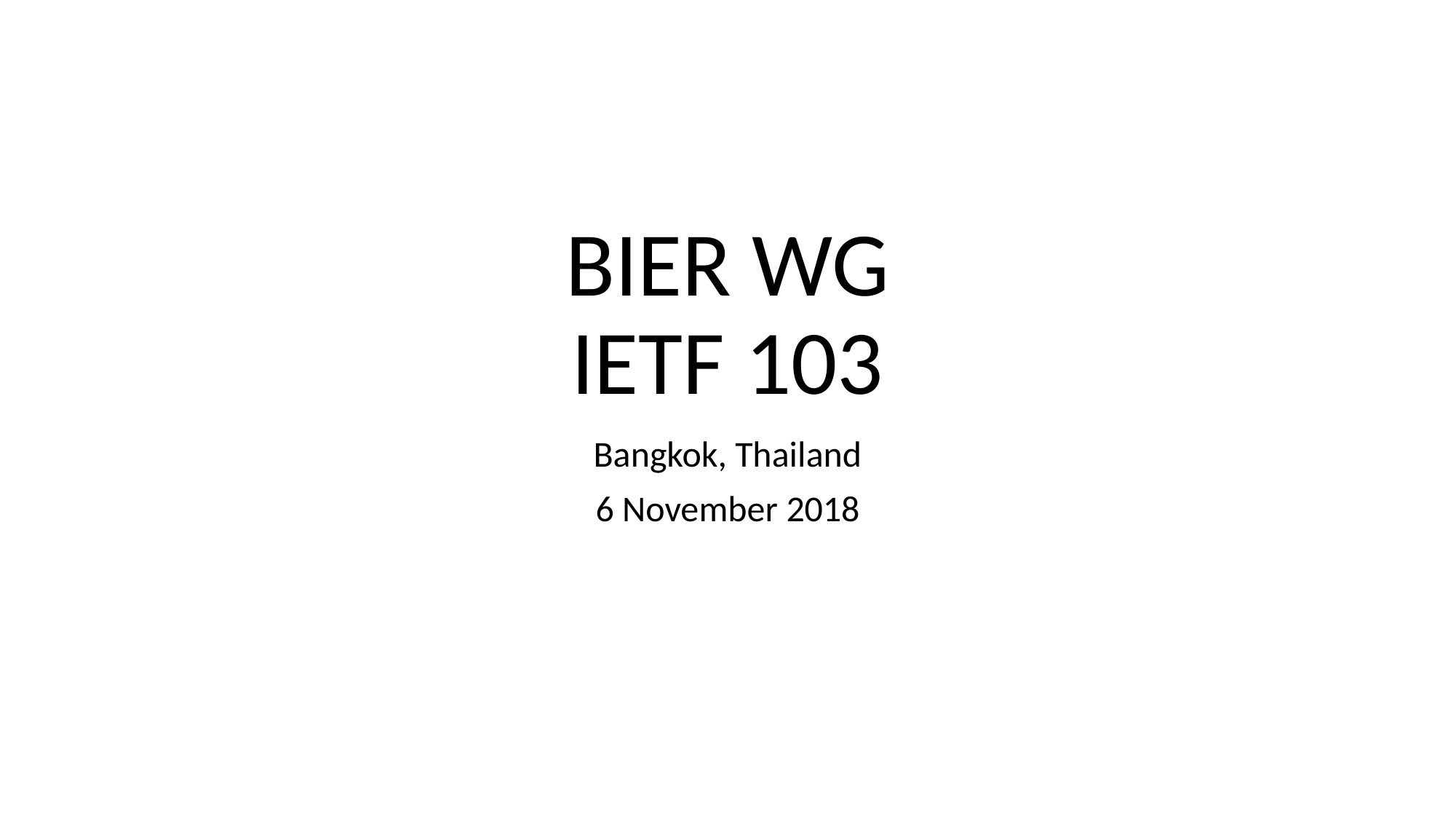

# BIER WG IETF 103
Bangkok, Thailand
6 November 2018